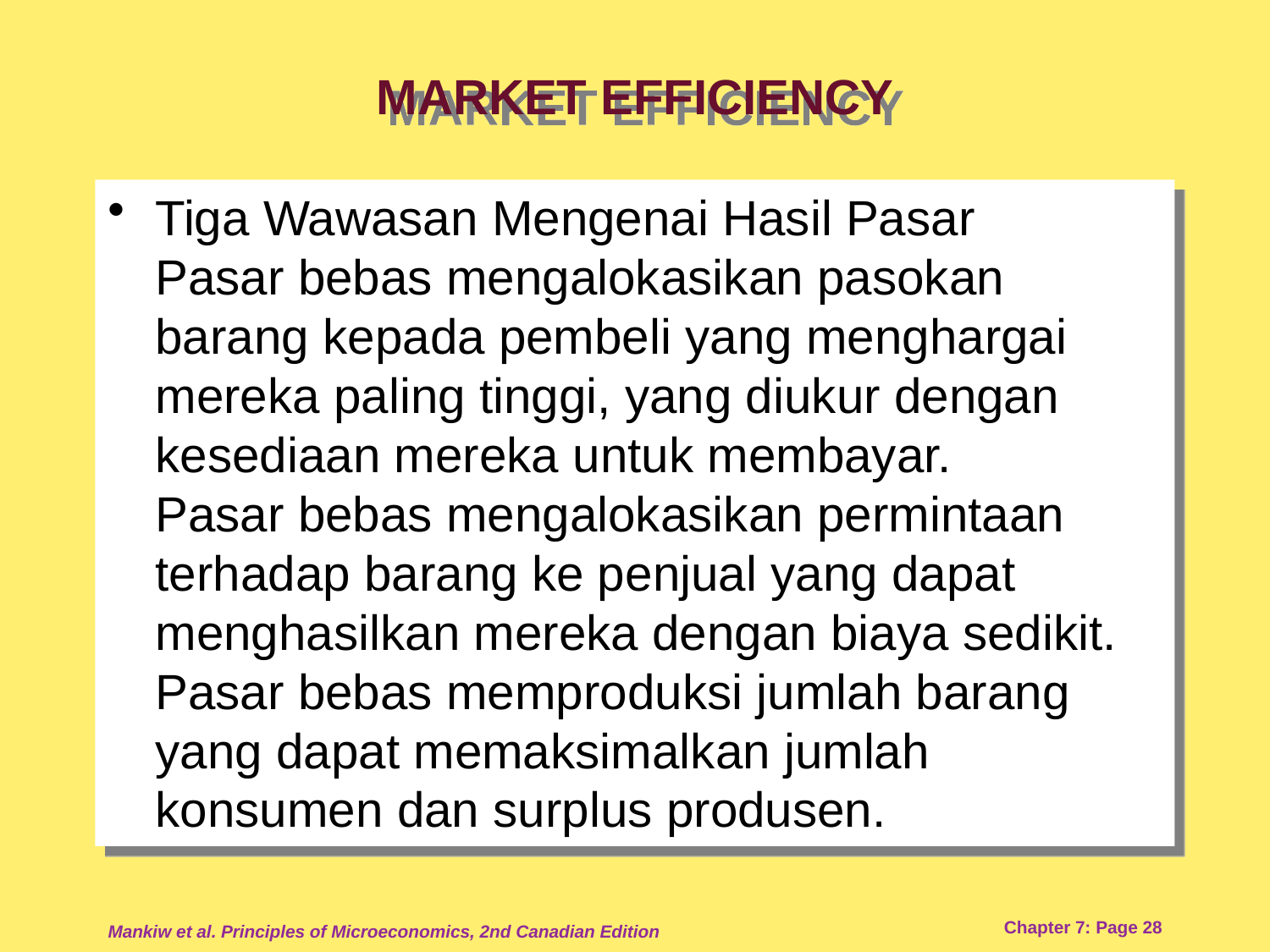

# MARKET EFFICIENCY
Tiga Wawasan Mengenai Hasil Pasar
Pasar bebas mengalokasikan pasokan barang kepada pembeli yang menghargai mereka paling tinggi, yang diukur dengan kesediaan mereka untuk membayar.
Pasar bebas mengalokasikan permintaan terhadap barang ke penjual yang dapat menghasilkan mereka dengan biaya sedikit.
Pasar bebas memproduksi jumlah barang yang dapat memaksimalkan jumlah konsumen dan surplus produsen.
Mankiw et al. Principles of Microeconomics, 2nd Canadian Edition
Chapter 7: Page 28